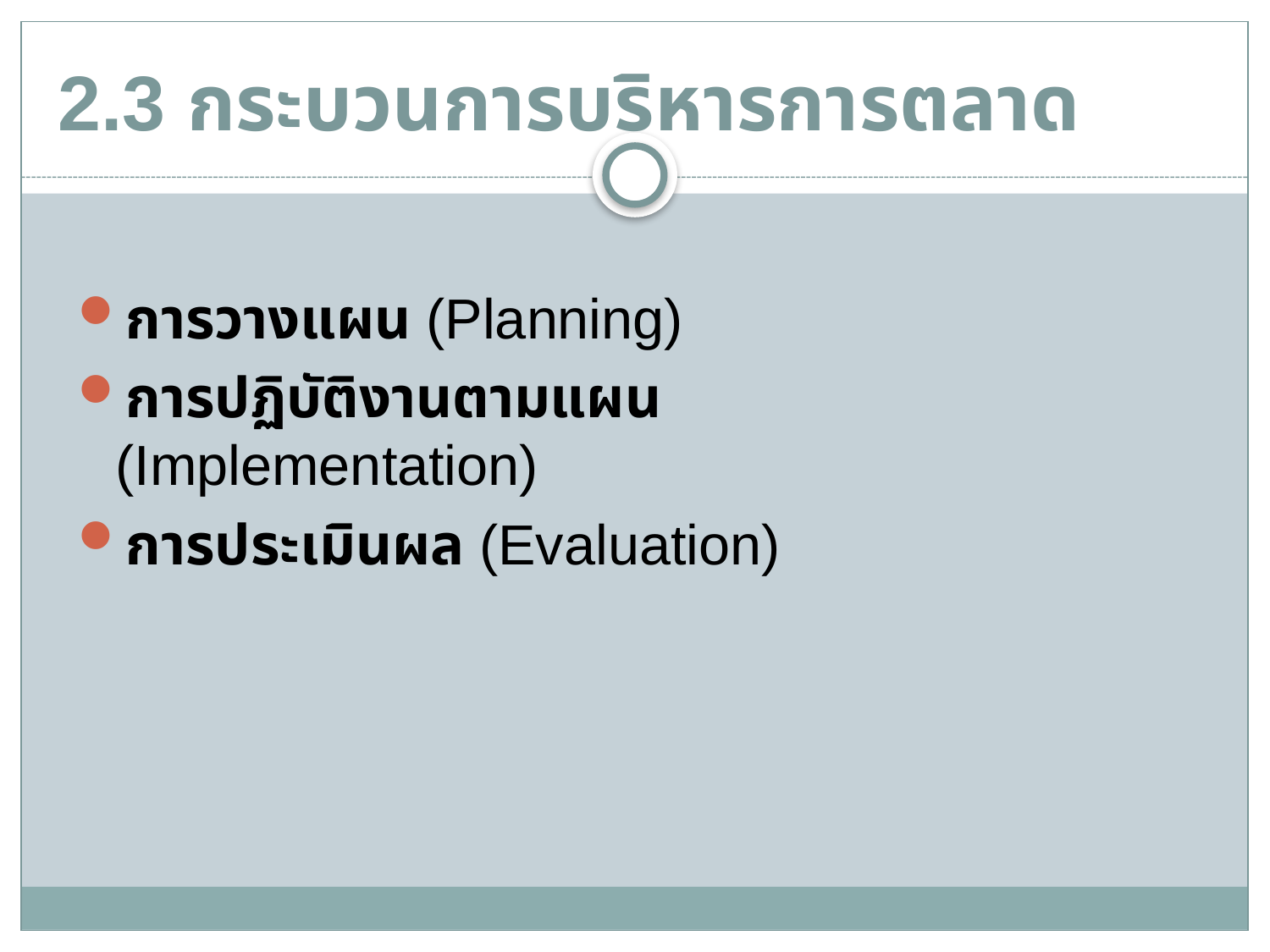

# 2.3 กระบวนการบริหารการตลาด
การวางแผน (Planning)
การปฏิบัติงานตามแผน (Implementation)
การประเมินผล (Evaluation)